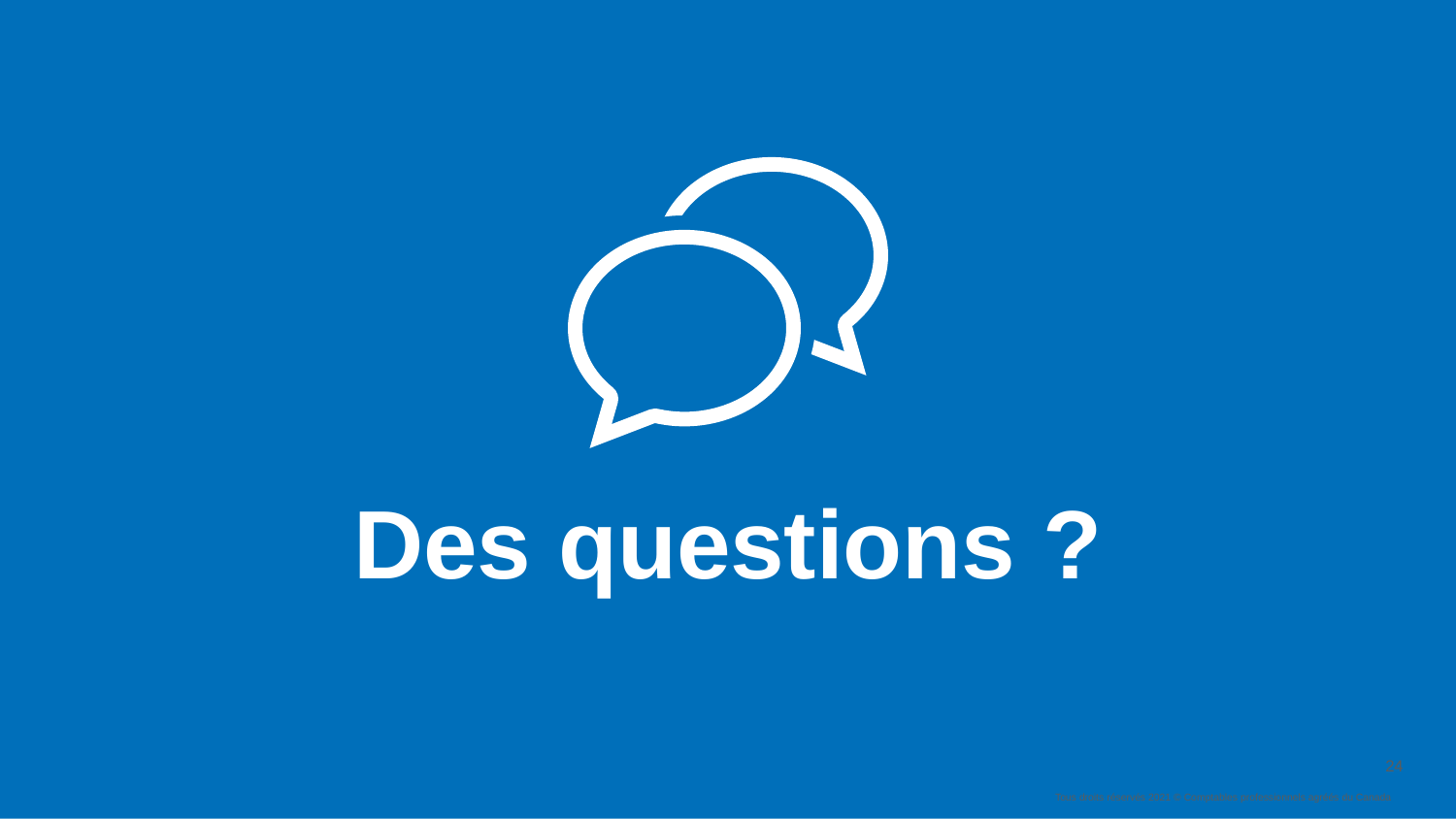

# Des questions ?
24
Tous droits réservés 2021 © Comptables professionnels agréés du Canada